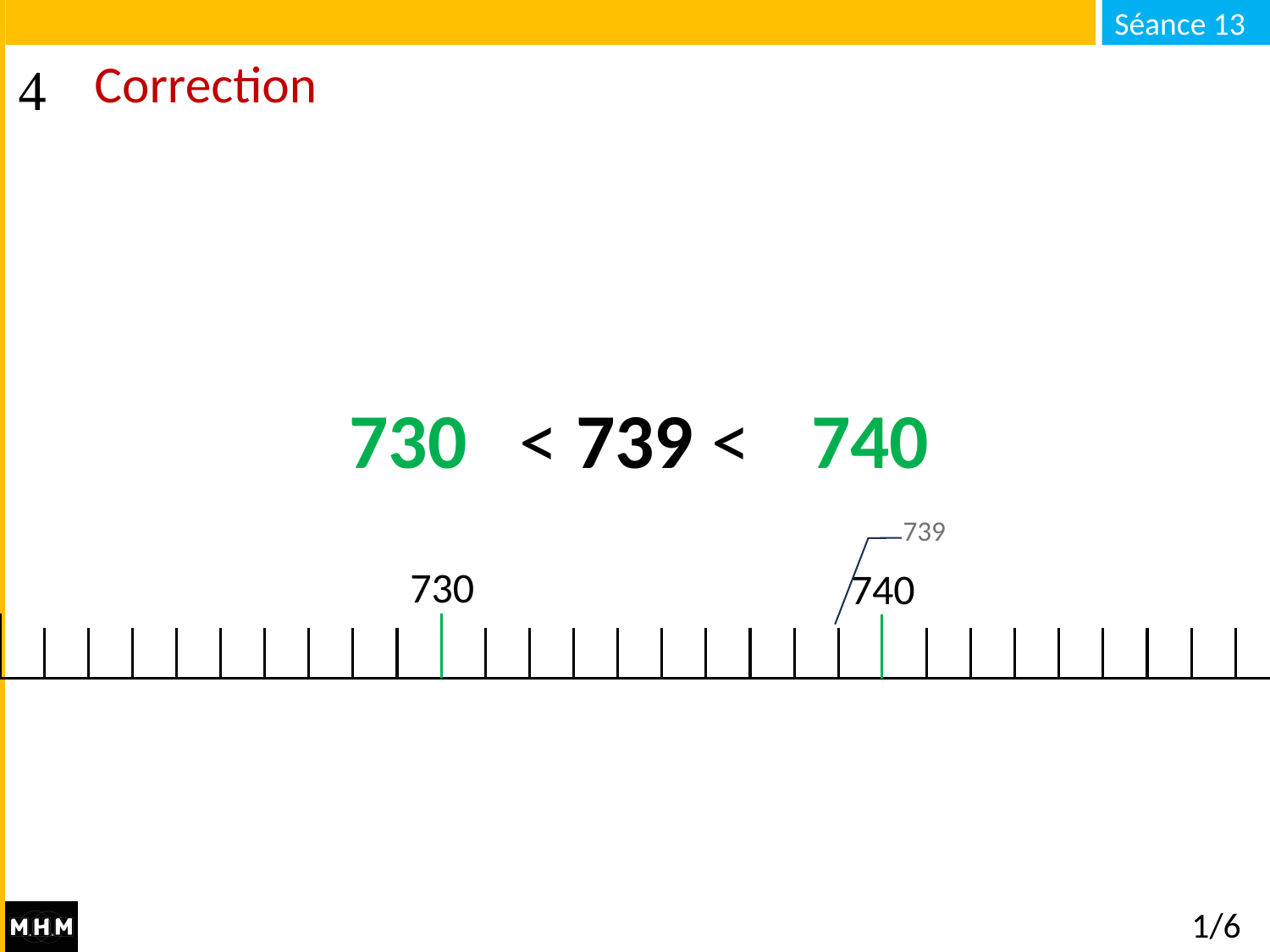

# Correction
740
730
… < 739 < …
739
730
740
1/6